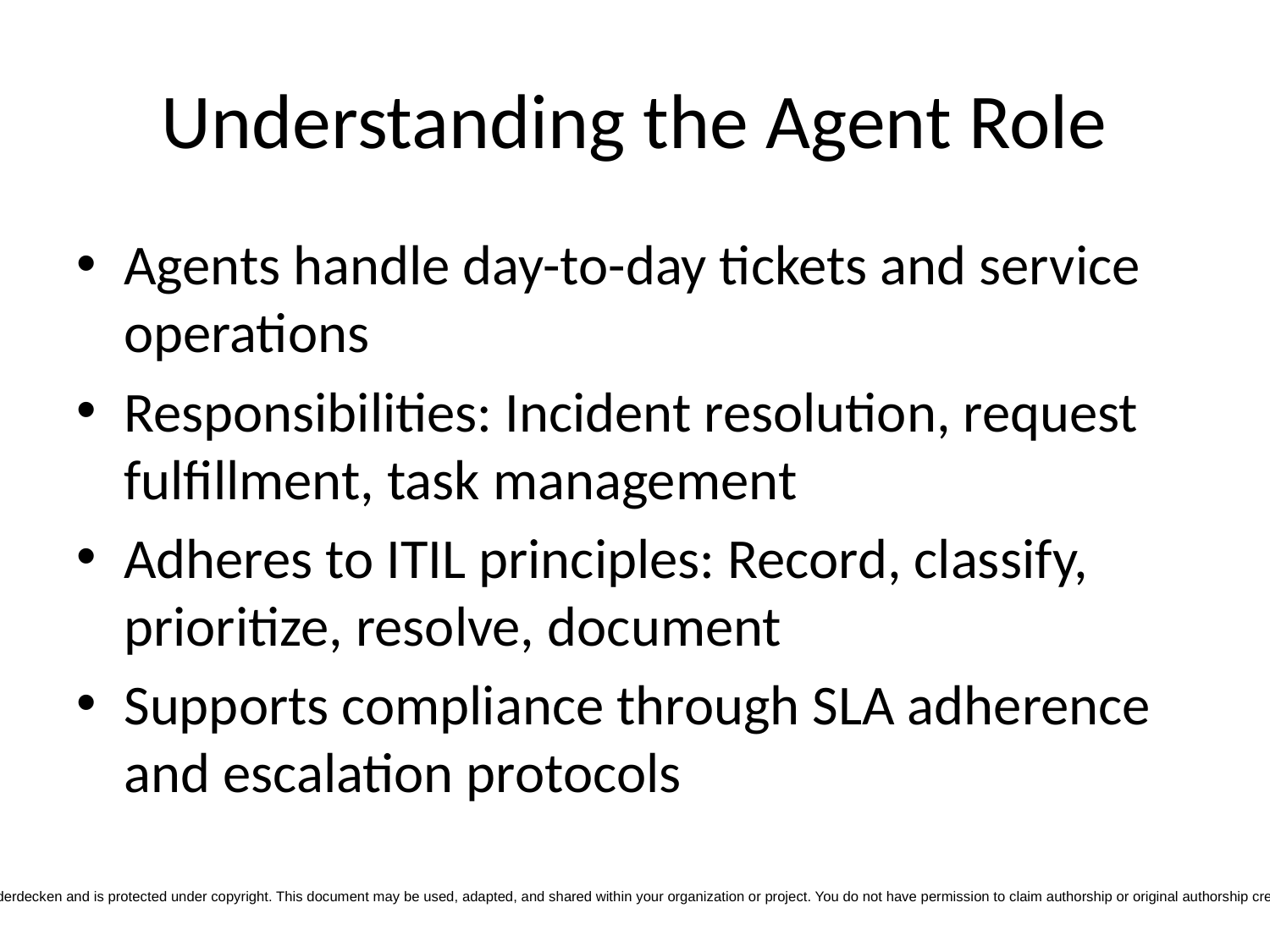

# Understanding the Agent Role
Agents handle day-to-day tickets and service operations
Responsibilities: Incident resolution, request fulfillment, task management
Adheres to ITIL principles: Record, classify, prioritize, resolve, document
Supports compliance through SLA adherence and escalation protocols
Copyright © 2025 Race P. Vanderdecken. All rights reserved. This document is the intellectual property of Race P. Vanderdecken and is protected under copyright. This document may be used, adapted, and shared within your organization or project. You do not have permission to claim authorship or original authorship credit. This copyright notice may be removed if required by internal documentation standards or work environment policy.